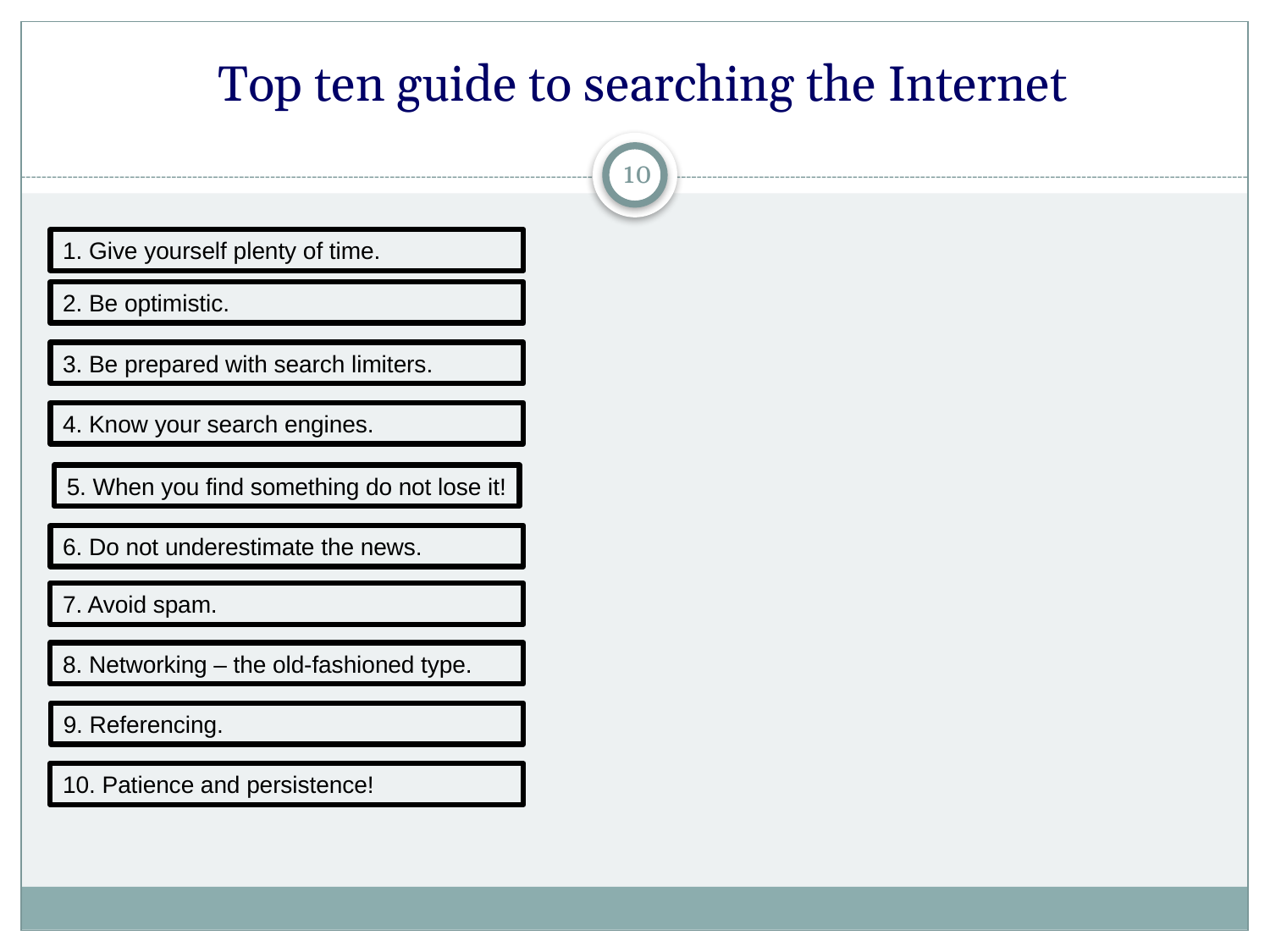

# Top ten guide to searching the Internet
10
1. Give yourself plenty of time.
2. Be optimistic.
3. Be prepared with search limiters.
4. Know your search engines.
5. When you find something do not lose it!
6. Do not underestimate the news.
7. Avoid spam.
8. Networking – the old-fashioned type.
9. Referencing.
10. Patience and persistence!